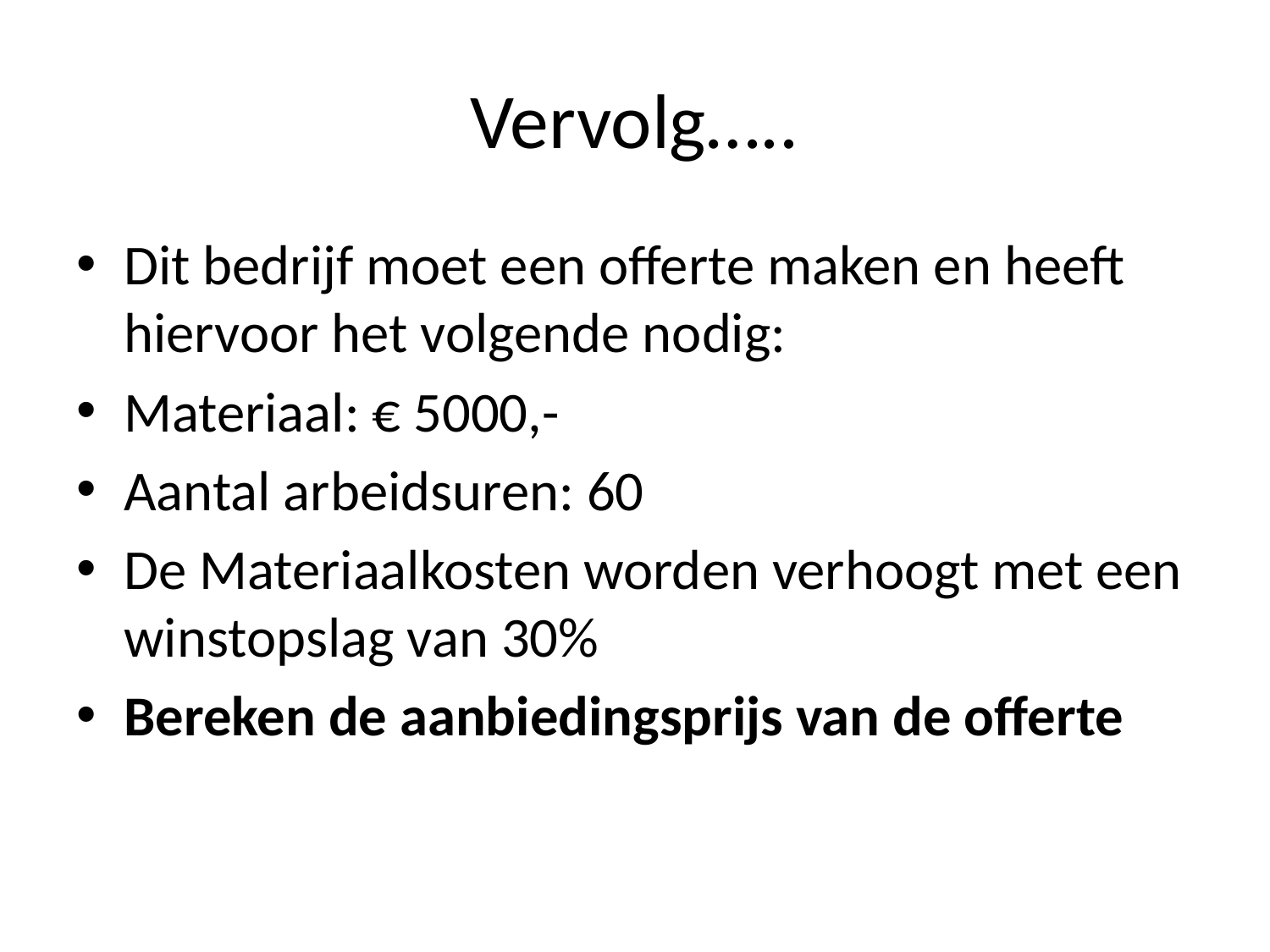

# Vervolg…..
Dit bedrijf moet een offerte maken en heeft hiervoor het volgende nodig:
Materiaal: € 5000,-
Aantal arbeidsuren: 60
De Materiaalkosten worden verhoogt met een winstopslag van 30%
Bereken de aanbiedingsprijs van de offerte